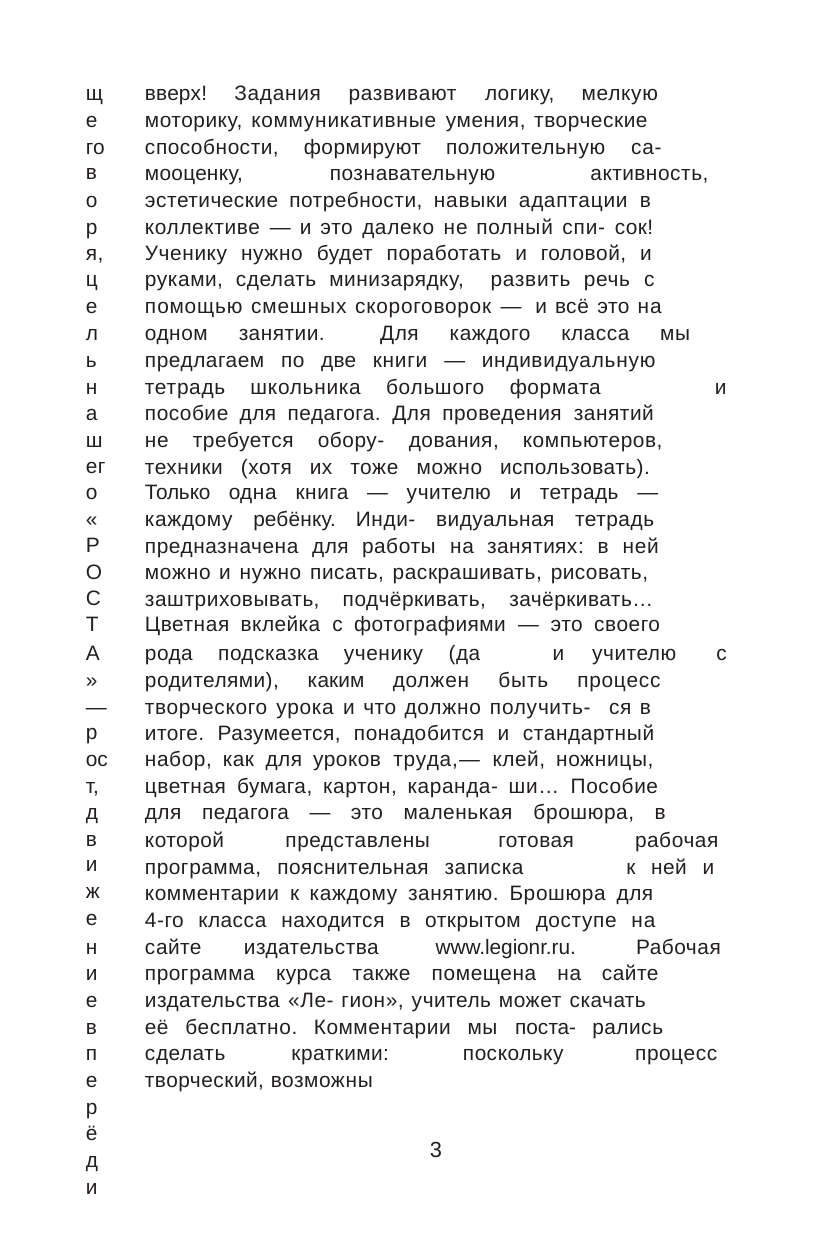

щ
е
го
в
вверх! Задания развивают логику, мелкую
моторику, коммуникативные умения, творческие
способности, формируют положительную са-
мооценку,
познавательную
активность,
о
р
я,
ц
е
эстетические потребности, навыки адаптации в
коллективе — и это далеко не полный спи- сок!
Ученику нужно будет поработать и головой, и
руками, сделать минизарядку, развить речь с
помощью смешных скороговорок — и всё это на
л
ь
одном занятии.
предлагаем по две книги — индивидуальную
тетрадь школьника большого формата
Для каждого класса мы
н
а
ш
ег
о
«
Р
О
С
Т
и
пособие для педагога. Для проведения занятий
не требуется обору- дования, компьютеров,
техники (хотя их тоже можно использовать).
Только одна книга — учителю и тетрадь —
каждому ребёнку. Инди- видуальная тетрадь
предназначена для работы на занятиях: в ней
можно и нужно писать, раскрашивать, рисовать,
заштриховывать, подчёркивать, зачёркивать…
Цветная вклейка с фотографиями — это своего
А
»
—
р
ос
т,
д
в
и
ж
е
рода подсказка ученику (да
и
учителю
с
родителями), каким должен быть процесс
творческого урока и что должно получить- ся в
итоге. Разумеется, понадобится и стандартный
набор, как для уроков труда,— клей, ножницы,
цветная бумага, картон, каранда- ши… Пособие
для педагога — это маленькая брошюра, в
которой
представлены
готовая
рабочая
к ней и
программа, пояснительная записка
комментарии к каждому занятию. Брошюра для
4-го класса находится в открытом доступе на
н
и
е
сайте
издательства
www.legionr.ru.
Рабочая
программа курса также помещена на сайте
издательства «Ле- гион», учитель может скачать
её бесплатно. Комментарии мы поста- рались
в
п
е
сделать
творческий, возможны
краткими:
поскольку
процесс
р
ё
д
и
3